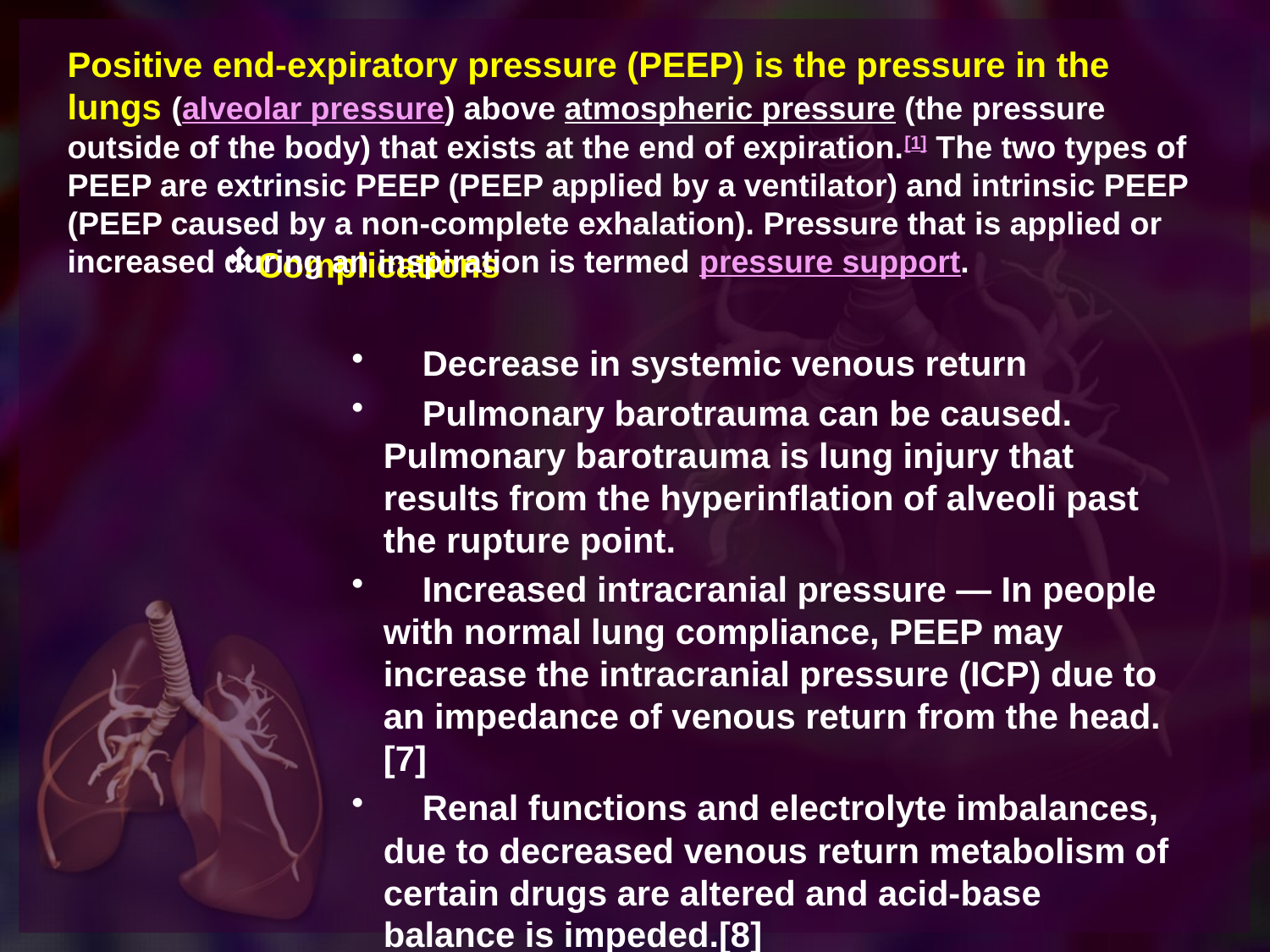

Positive end-expiratory pressure (PEEP) is the pressure in the lungs (alveolar pressure) above atmospheric pressure (the pressure outside of the body) that exists at the end of expiration.[1] The two types of PEEP are extrinsic PEEP (PEEP applied by a ventilator) and intrinsic PEEP (PEEP caused by a non-complete exhalation). Pressure that is applied or increased during an inspiration is termed pressure support.
Complications

    Decrease in systemic venous return
    Pulmonary barotrauma can be caused. Pulmonary barotrauma is lung injury that results from the hyperinflation of alveoli past the rupture point.
    Increased intracranial pressure — In people with normal lung compliance, PEEP may increase the intracranial pressure (ICP) due to an impedance of venous return from the head.[7]
    Renal functions and electrolyte imbalances, due to decreased venous return metabolism of certain drugs are altered and acid-base balance is impeded.[8]